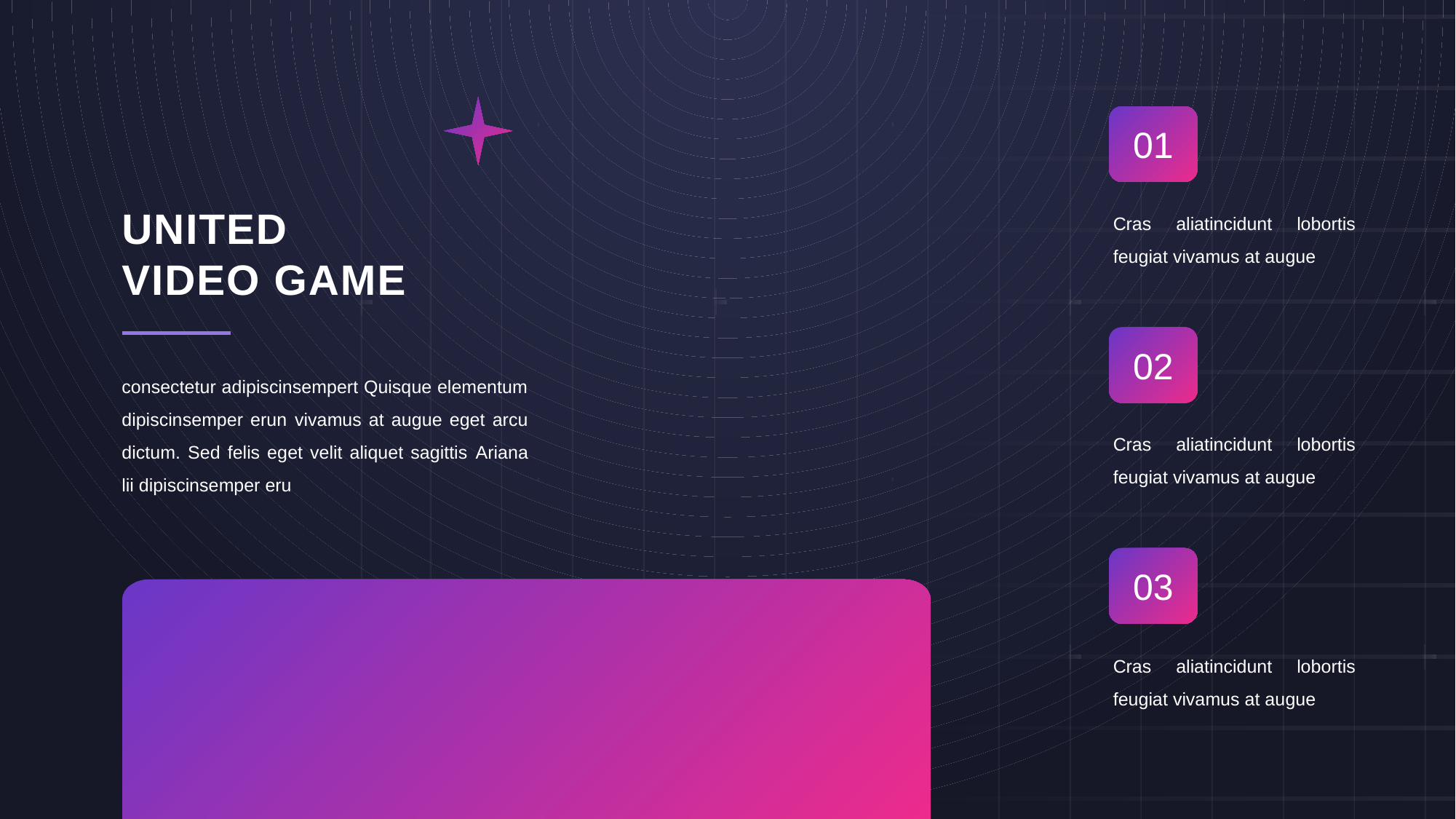

01
Cras aliatincidunt lobortis feugiat vivamus at augue

02
Cras aliatincidunt lobortis feugiat vivamus at augue

03
Cras aliatincidunt lobortis feugiat vivamus at augue
UNITED VIDEO GAME
consectetur adipiscinsempert Quisque elementum dipiscinsemper erun vivamus at augue eget arcu dictum. Sed felis eget velit aliquet sagittis Ariana lii dipiscinsemper eru